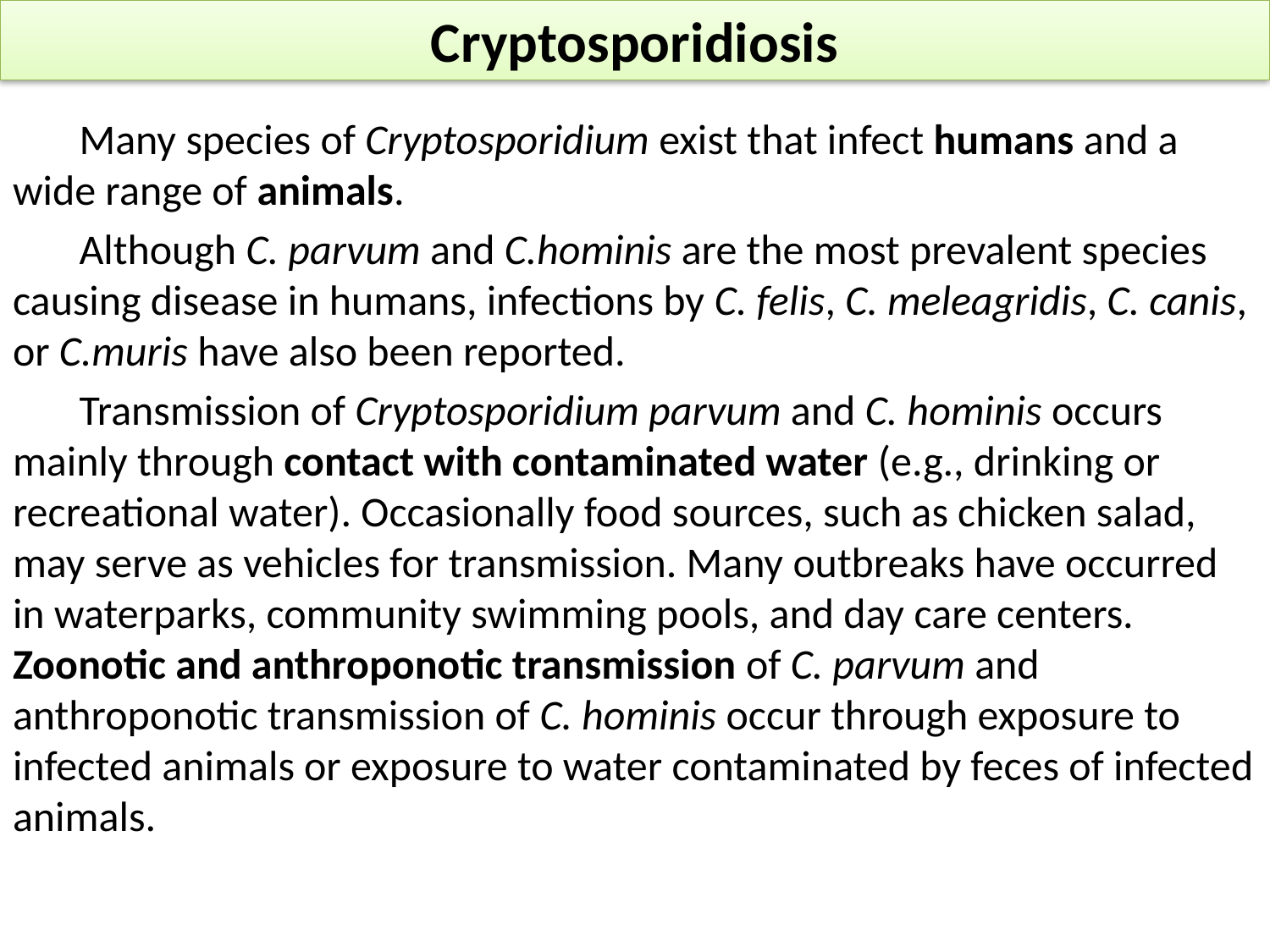

Cryptosporidiosis
Many species of Cryptosporidium exist that infect humans and a wide range of animals.
Although C. parvum and C.hominis are the most prevalent species causing disease in humans, infections by C. felis, C. meleagridis, C. canis, or C.muris have also been reported.
Transmission of Cryptosporidium parvum and C. hominis occurs mainly through contact with contaminated water (e.g., drinking or recreational water). Occasionally food sources, such as chicken salad, may serve as vehicles for transmission. Many outbreaks have occurred in waterparks, community swimming pools, and day care centers. Zoonotic and anthroponotic transmission of C. parvum and anthroponotic transmission of C. hominis occur through exposure to infected animals or exposure to water contaminated by feces of infected animals.